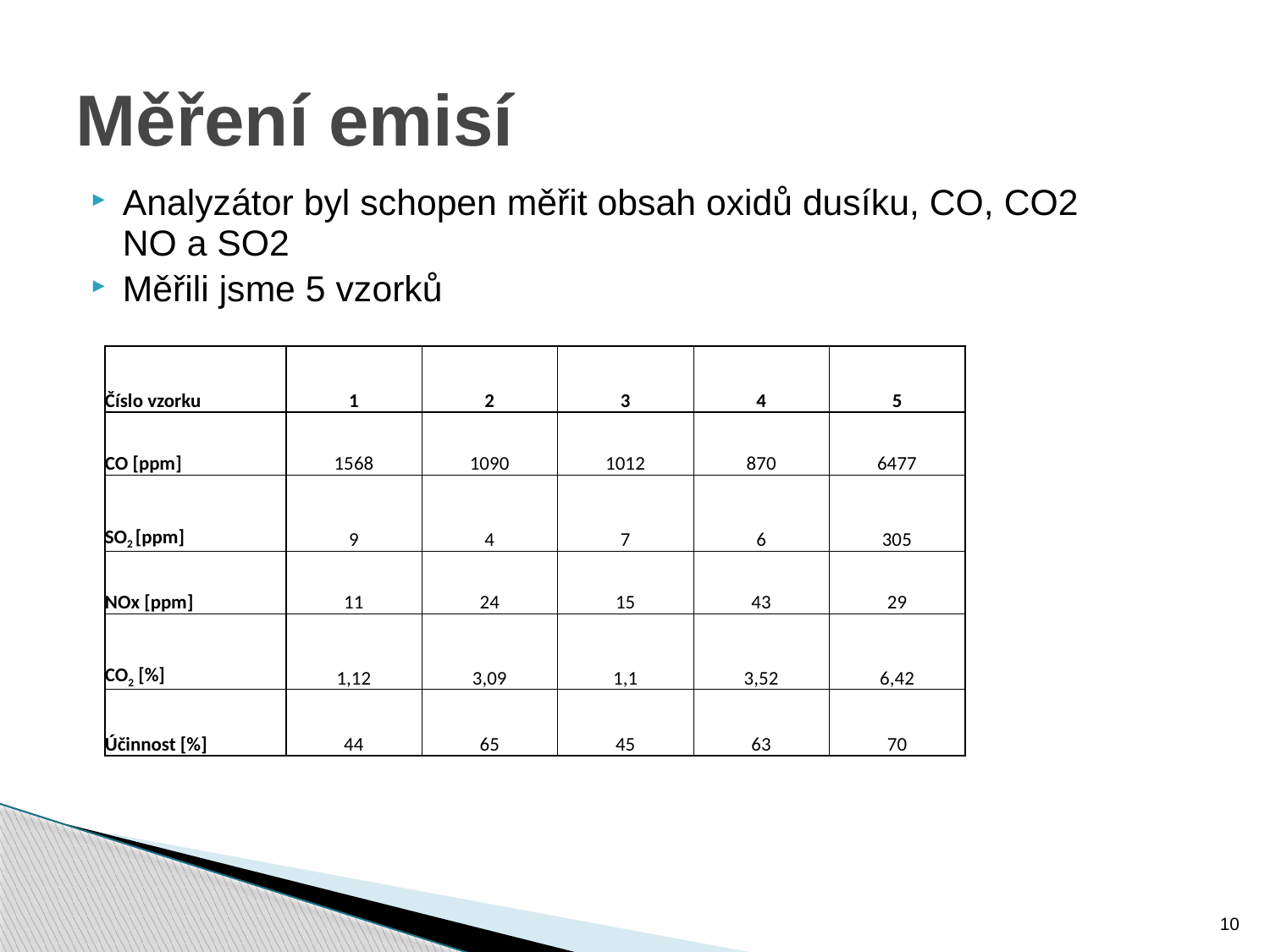

# Měření emisí
Analyzátor byl schopen měřit obsah oxidů dusíku, CO, CO2 NO a SO2
Měřili jsme 5 vzorků

| Číslo vzorku | 1 | 2 | 3 | 4 | 5 |
| --- | --- | --- | --- | --- | --- |
| CO [ppm] | 1568 | 1090 | 1012 | 870 | 6477 |
| SO2 [ppm] | 9 | 4 | 7 | 6 | 305 |
| NOx [ppm] | 11 | 24 | 15 | 43 | 29 |
| CO2 [%] | 1,12 | 3,09 | 1,1 | 3,52 | 6,42 |
| Účinnost [%] | 44 | 65 | 45 | 63 | 70 |
10